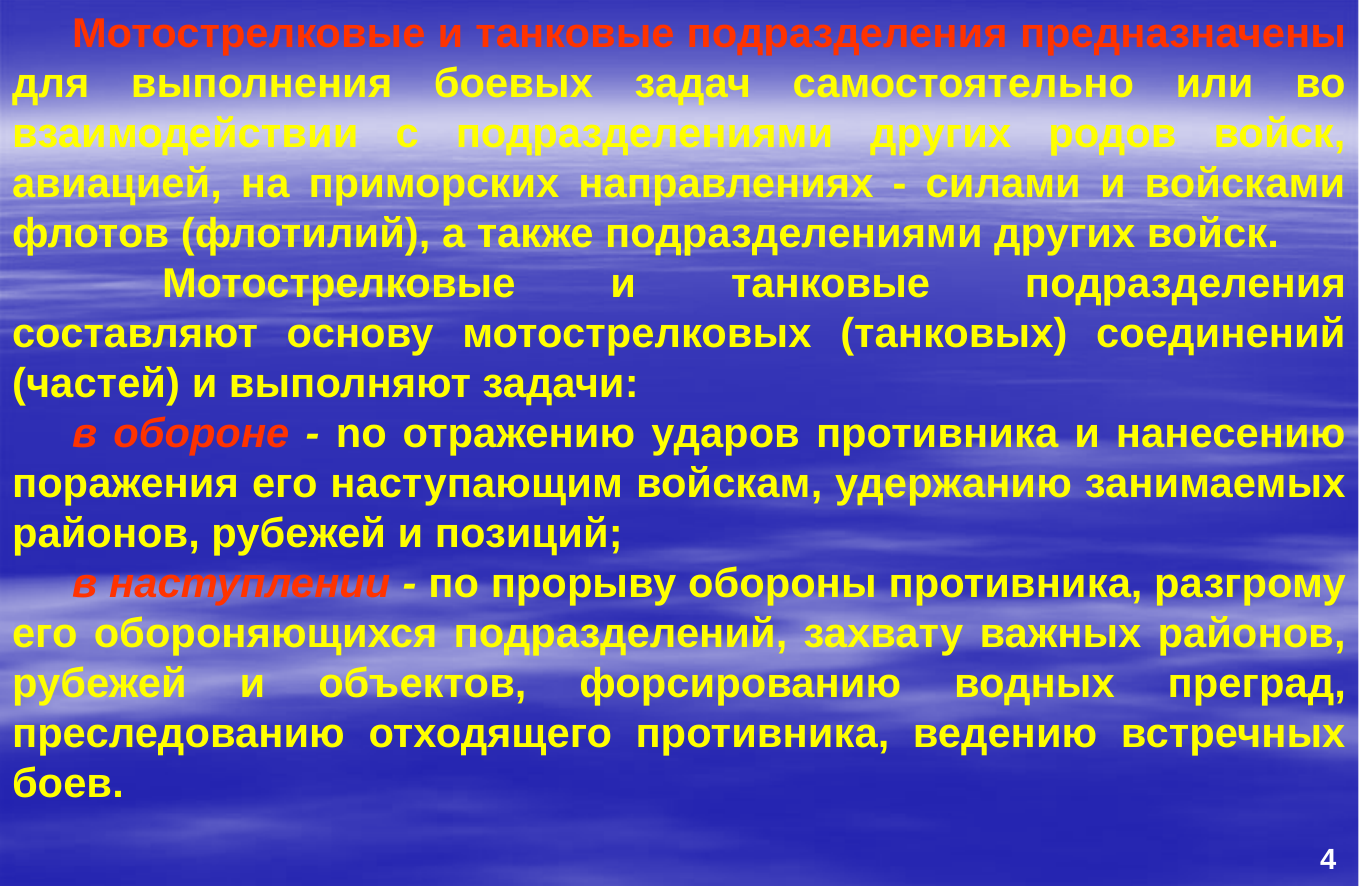

Мотострелковые и танковые подразделения предназначены для выполнения боевых задач самостоятельно или во взаимодействии с подразделениями других родов войск, авиацией, на приморских направлениях - силами и войсками флотов (флотилий), а также подразделениями других войск.
	Мотострелковые и танковые подразделения составляют основу мотострелковых (танковых) соединений (частей) и выполняют задачи:
в обороне - no отражению ударов противника и нанесению поражения его наступающим войскам, удержанию занимаемых районов, рубежей и позиций;
в наступлении - по прорыву обороны противника, разгрому его обороняющихся подразделений, захвату важных районов, рубежей и объектов, форсированию водных преград, преследованию отходящего противника, ведению встречных боев.
4